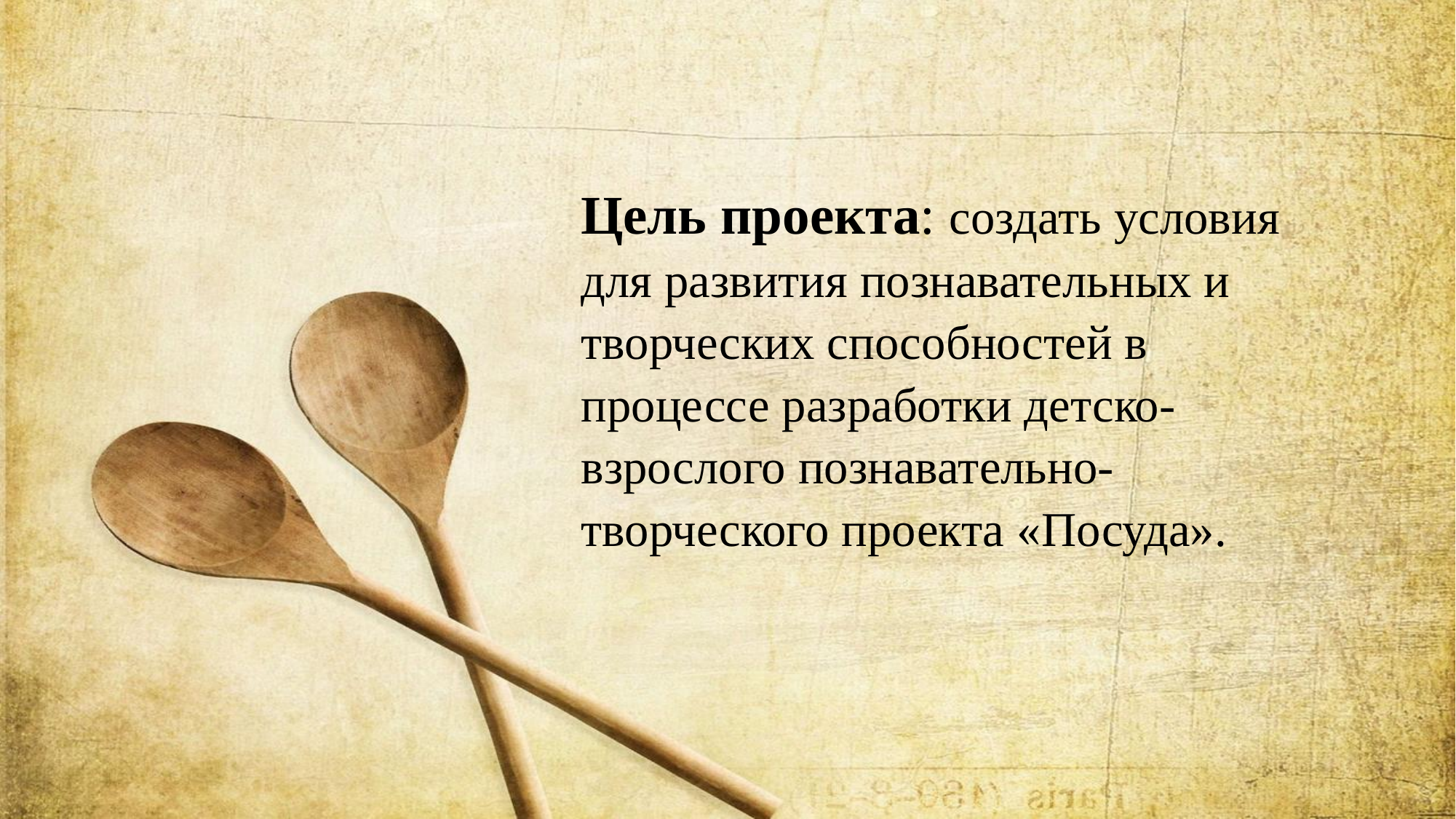

Цель проекта: создать условия для развития познавательных и творческих способностей в процессе разработки детско-взрослого познавательно-творческого проекта «Посуда».